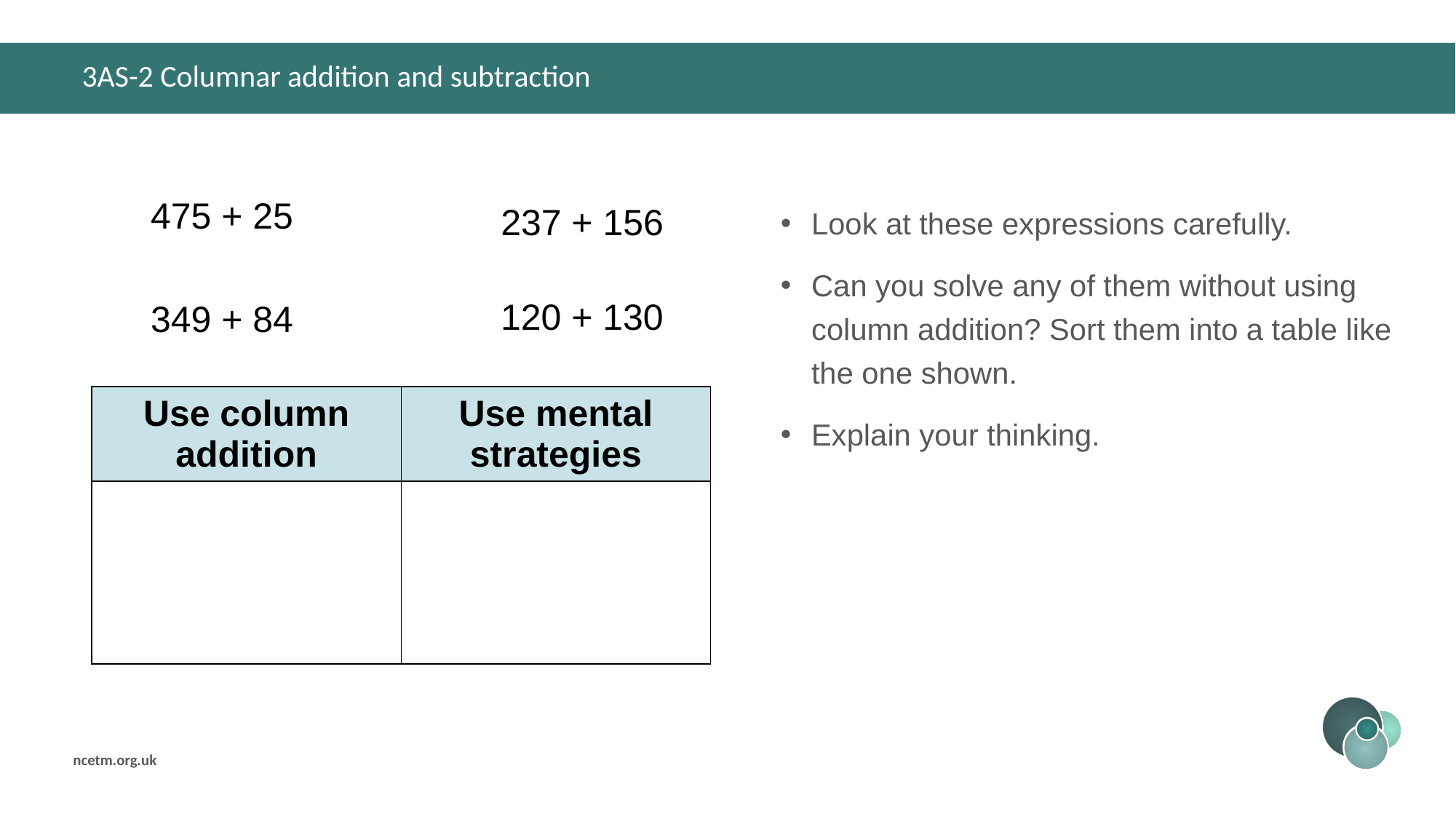

# 3AS-2 Columnar addition and subtraction
475 + 25
Look at these expressions carefully.
Can you solve any of them without using column addition? Sort them into a table like the one shown.
Explain your thinking.

237 + 156
120 + 130
349 + 84
| Use column addition | Use mental strategies |
| --- | --- |
|  |  |